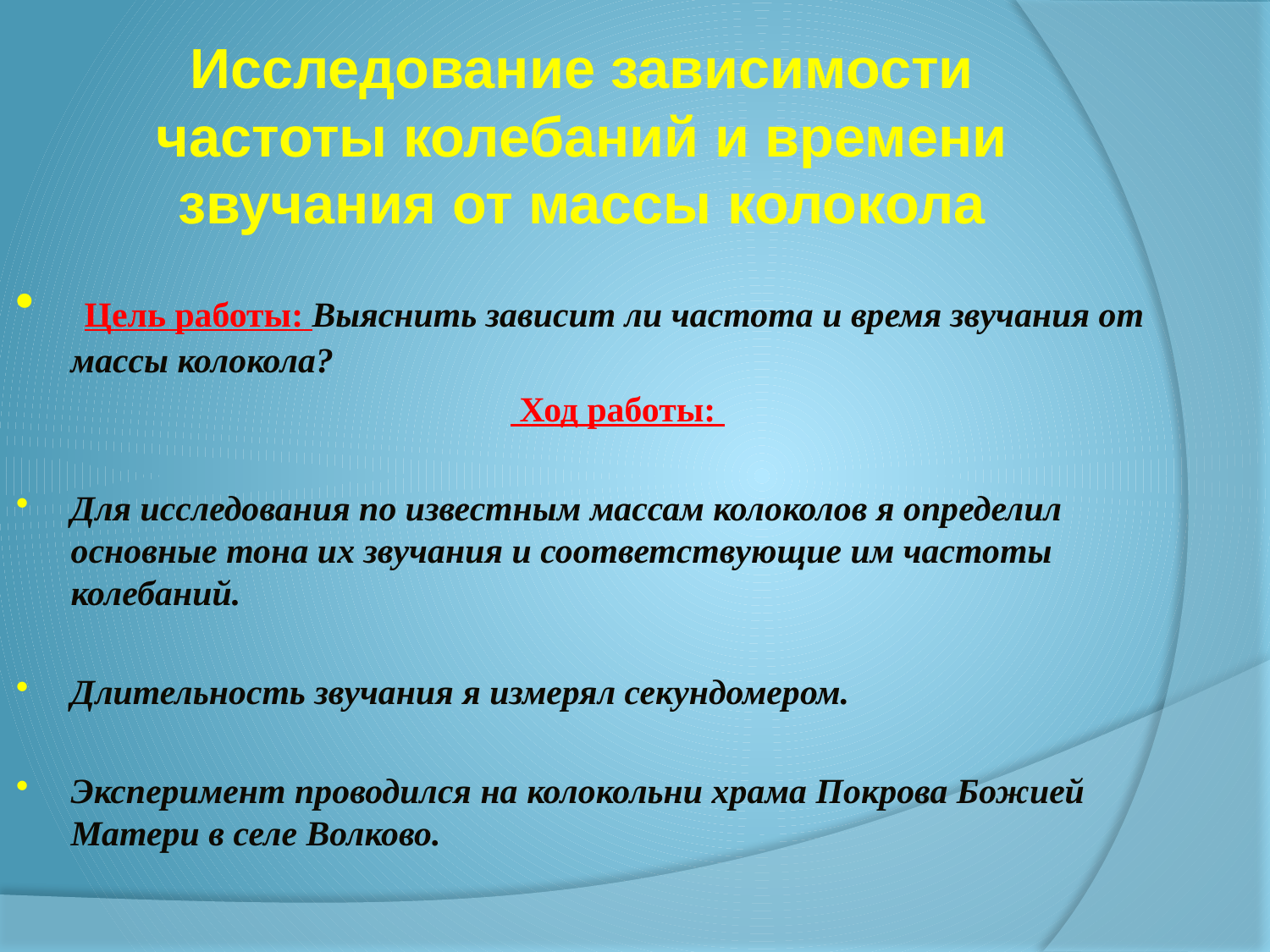

# Исследование зависимости частоты колебаний и времени звучания от массы колокола
 Цель работы: Выяснить зависит ли частота и время звучания от массы колокола?
 Ход работы:

Для исследования по известным массам колоколов я определил основные тона их звучания и соответствующие им частоты колебаний.

Длительность звучания я измерял секундомером.

Эксперимент проводился на колокольни храма Покрова Божией Матери в селе Волково.